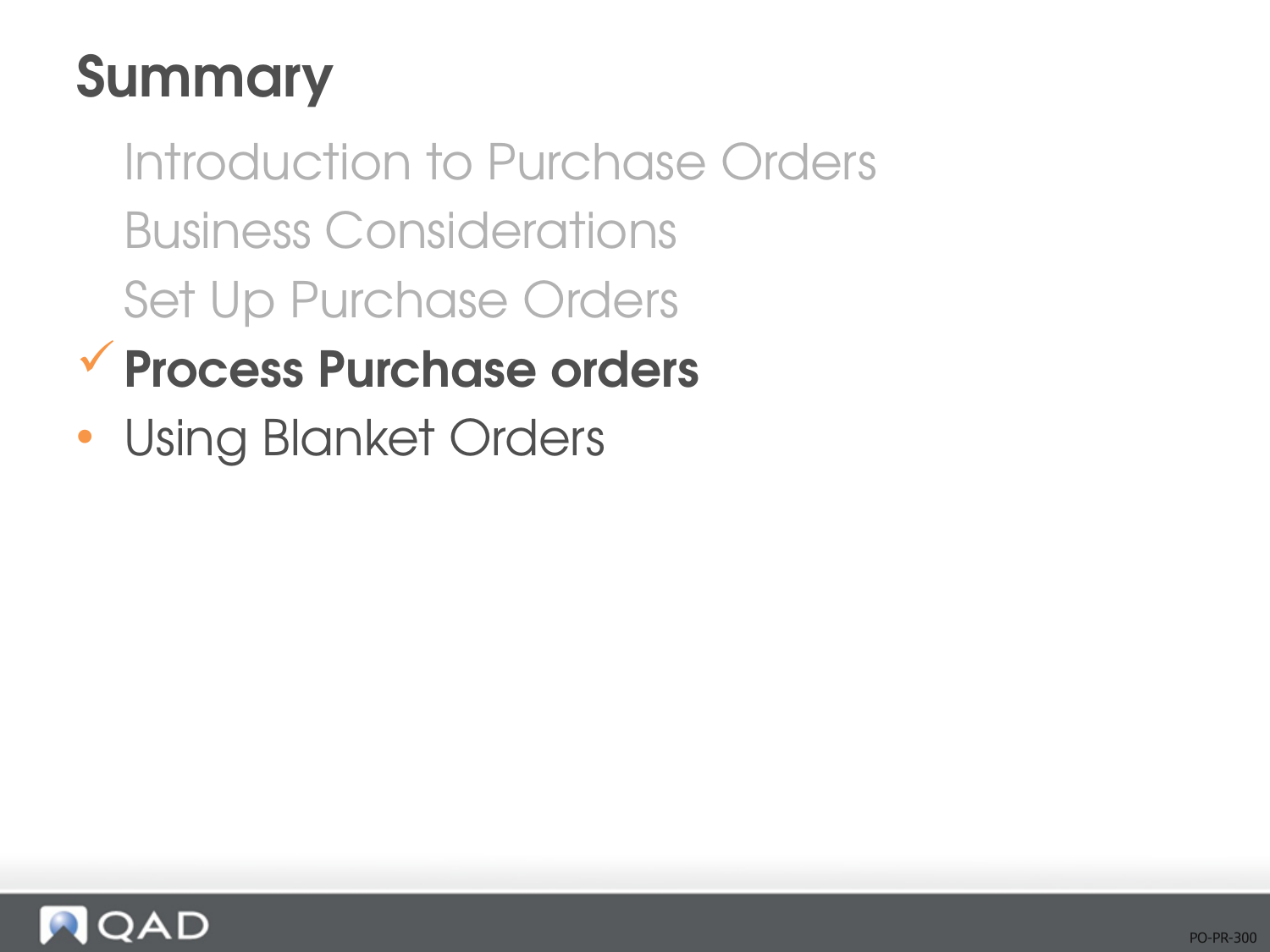

# Summary
Introduction to Purchase Orders
Business Considerations
Set Up Purchase Orders
Process Purchase orders
Using Blanket Orders
PO-PR-300